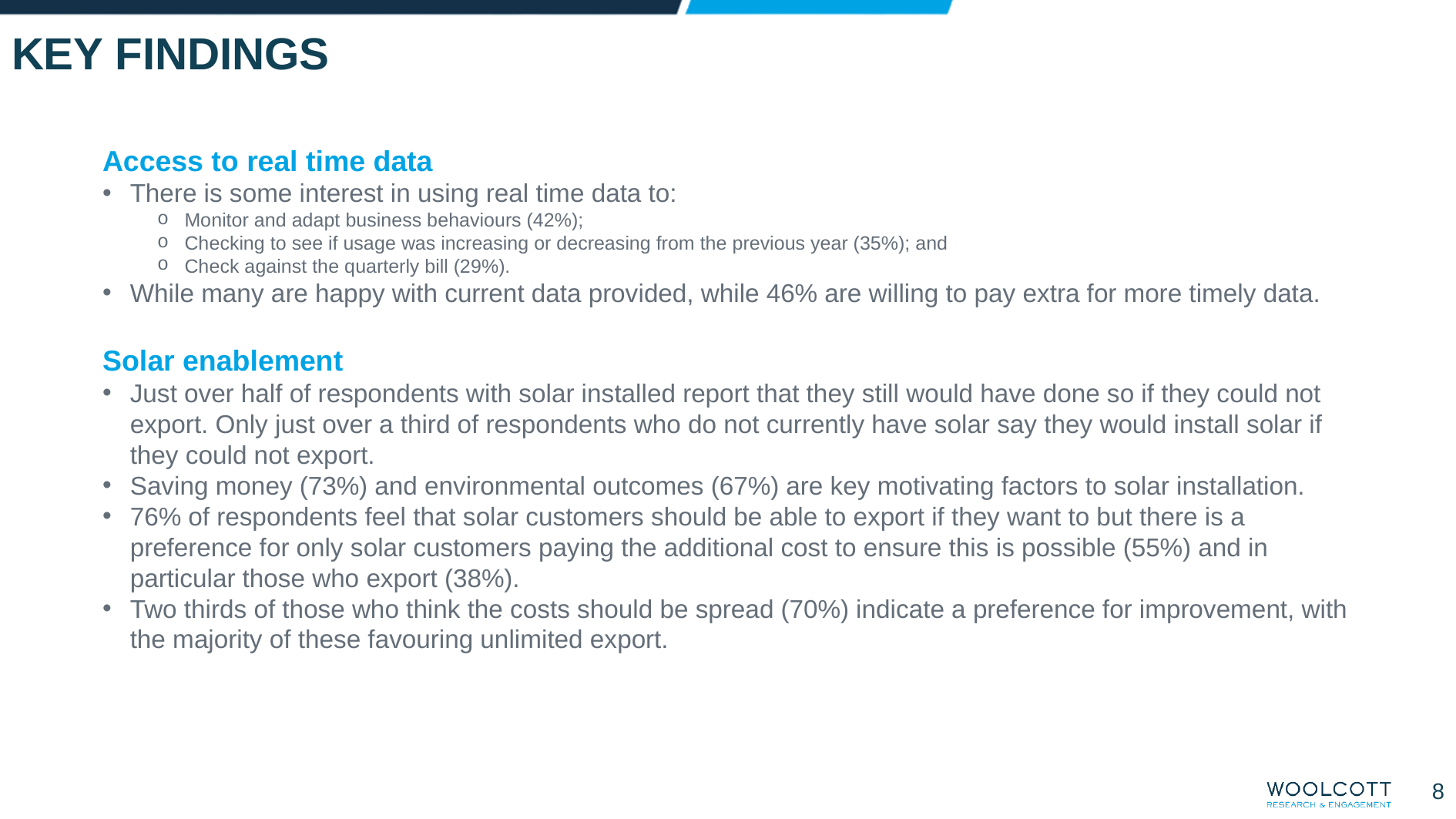

KEY FINDINGS
Access to real time data
There is some interest in using real time data to:
Monitor and adapt business behaviours (42%);
Checking to see if usage was increasing or decreasing from the previous year (35%); and
Check against the quarterly bill (29%).
While many are happy with current data provided, while 46% are willing to pay extra for more timely data.

Solar enablement
Just over half of respondents with solar installed report that they still would have done so if they could not export. Only just over a third of respondents who do not currently have solar say they would install solar if they could not export.
Saving money (73%) and environmental outcomes (67%) are key motivating factors to solar installation.
76% of respondents feel that solar customers should be able to export if they want to but there is a preference for only solar customers paying the additional cost to ensure this is possible (55%) and in particular those who export (38%).
Two thirds of those who think the costs should be spread (70%) indicate a preference for improvement, with the majority of these favouring unlimited export.